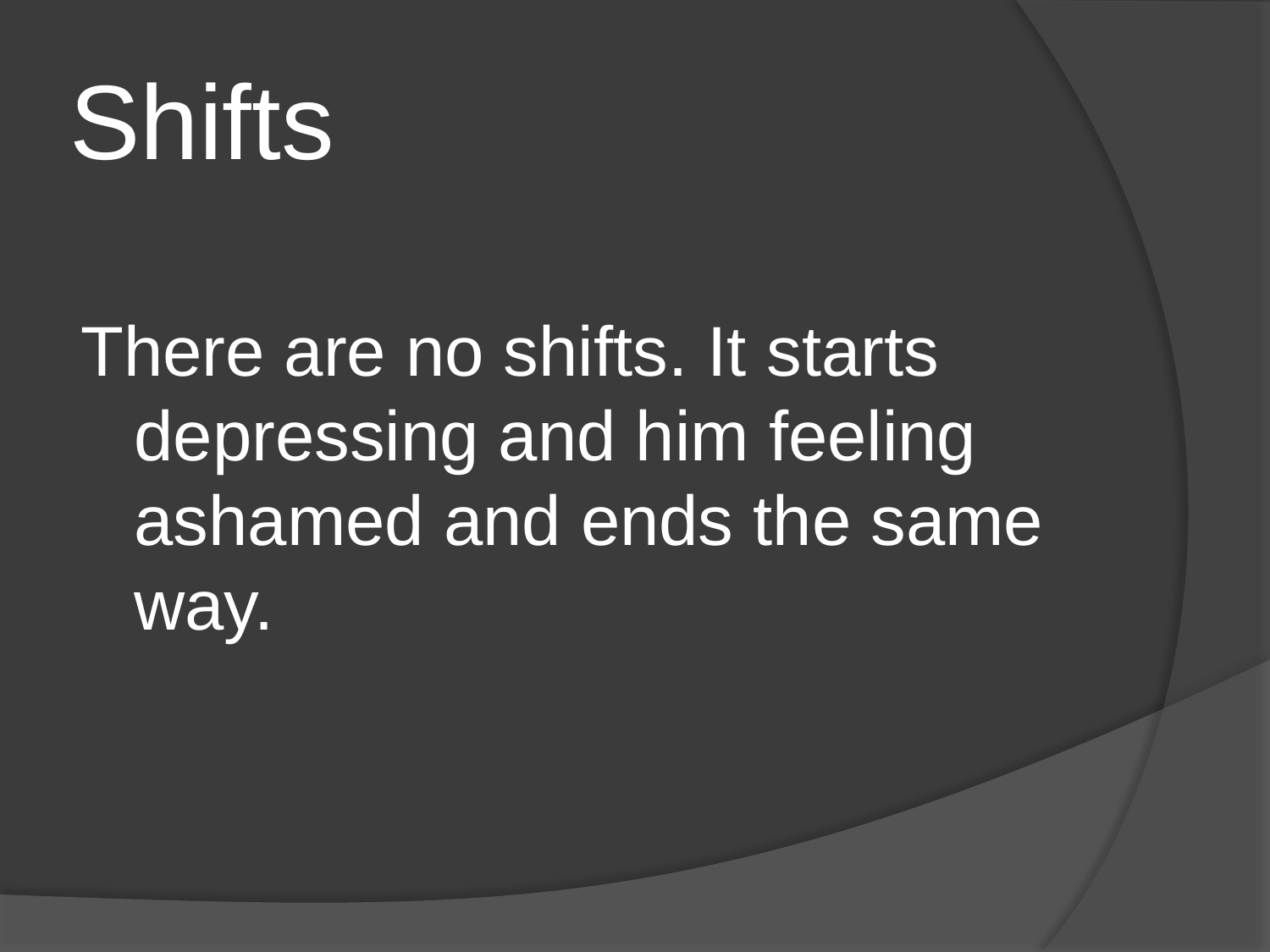

# Shifts

There are no shifts. It starts depressing and him feeling ashamed and ends the same way.